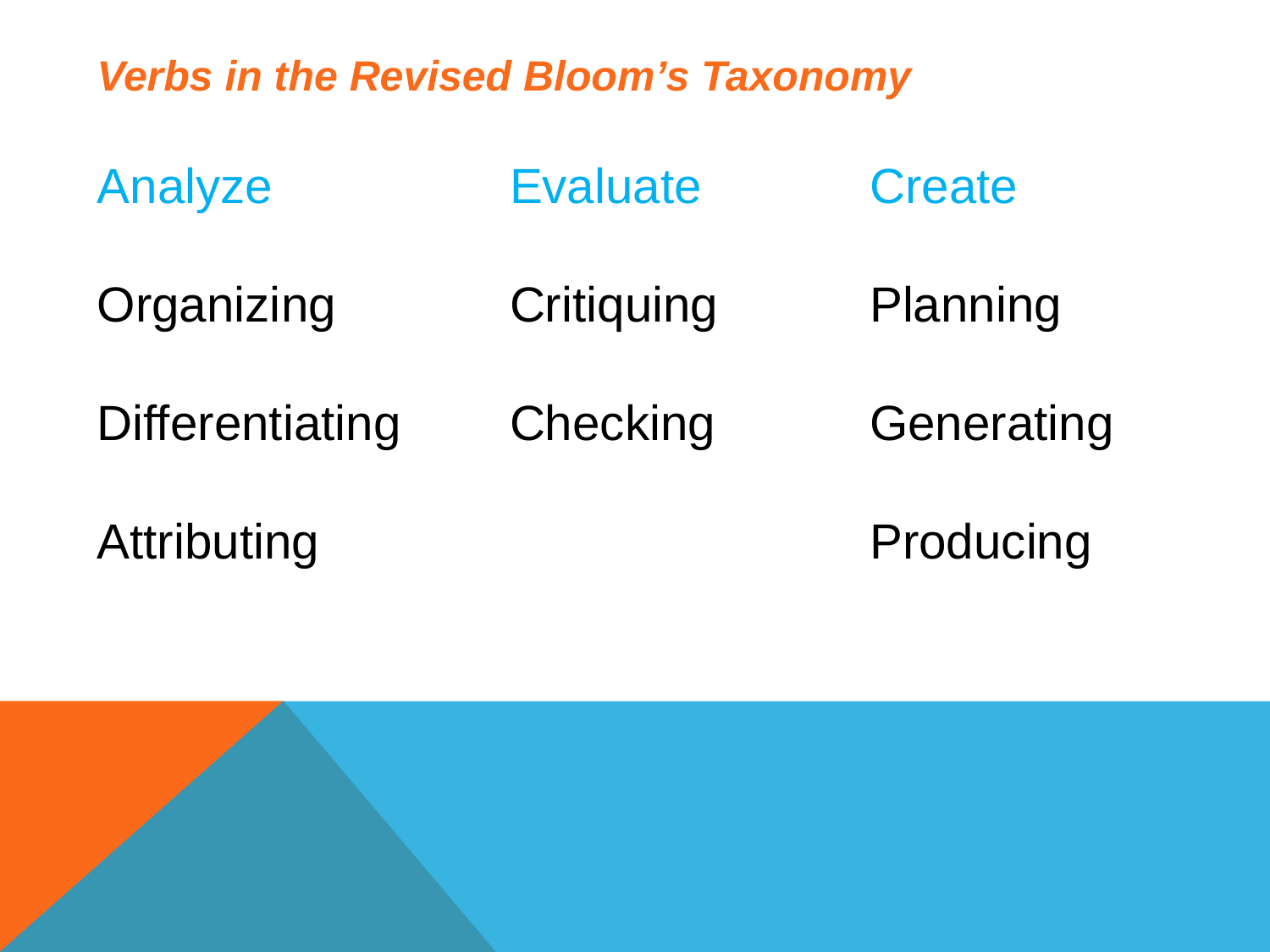

Verbs in the Revised Bloom’s Taxonomy
Analyze

Organizing

Differentiating

Attributing
Evaluate

Critiquing

Checking
Create

Planning

Generating

Producing